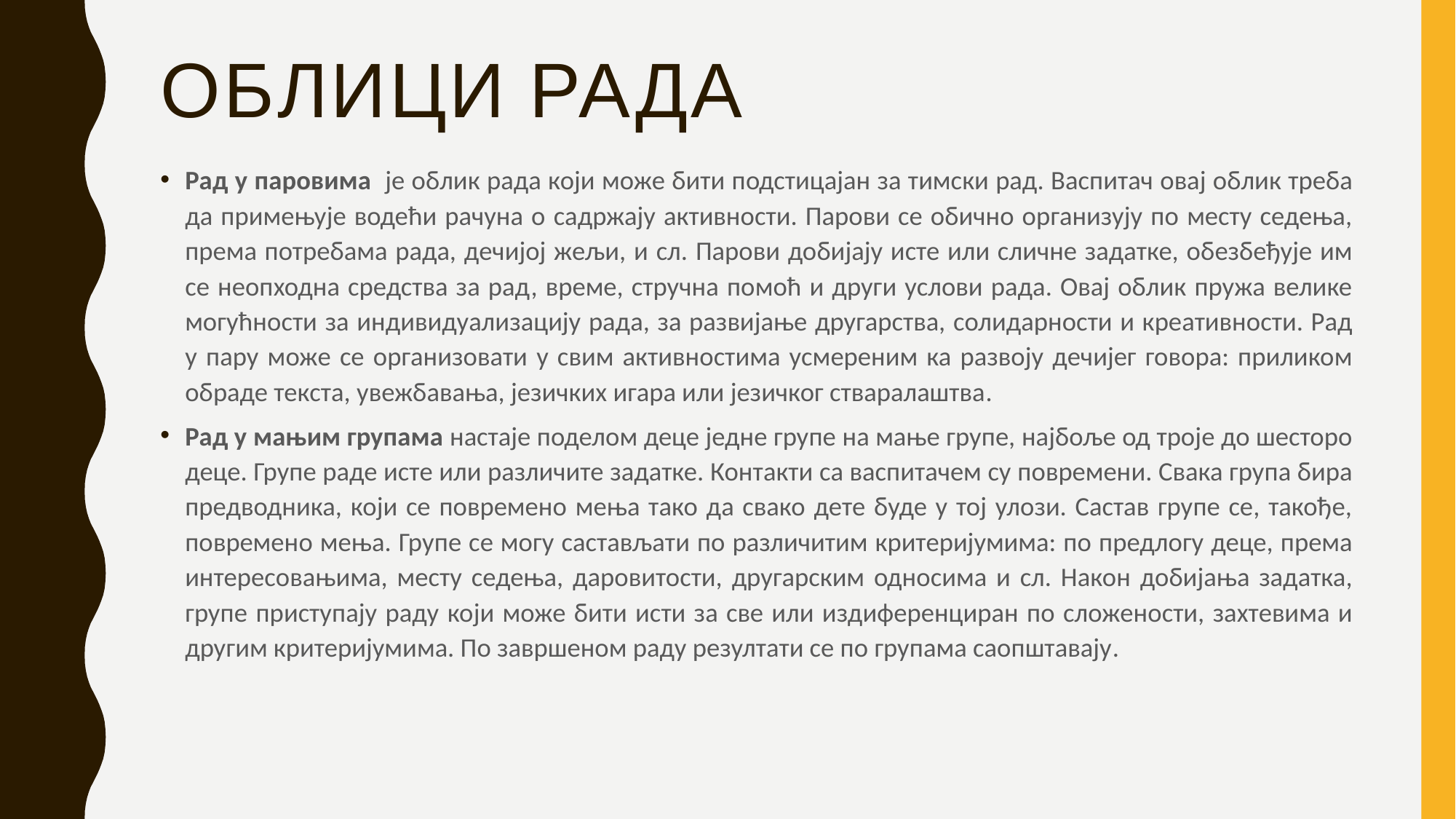

# ОБЛИЦИ РАДА
Рад у паровима  је облик рада који може бити подстицајан за тимски рад. Васпитач овај облик треба да примењује водећи рачуна о садржају активности. Парови се обично организују по месту седења, према потребама рада, дечијој жељи, и сл. Парови добијају исте или сличне задатке, обезбеђује им се неопходна средства за рад, време, стручна помоћ и други услови рада. Овај облик пружа велике могућности за индивидуализацију рада, за развијање другарства, солидарности и креативности. Рад у пару може се организовати у свим активностима усмереним ка развоју дечијег говора: приликом обраде текста, увежбавања, језичких игара или језичког стваралаштва.
Рад у мањим групама настаје поделом деце једне групе на мање групе, најбоље од троје до шесторо деце. Групе раде исте или различите задатке. Контакти са васпитачем су повремени. Свака група бира предводника, који се повремено мења тако да свако дете буде у тој улози. Састав групе се, такође, повремено мења. Групе се могу састављати по различитим критеријумима: по предлогу деце, према интересовањима, месту седења, даровитости, другарским односима и сл. Након добијања задатка, групе приступају раду који може бити исти за све или издиференциран по сложености, захтевима и другим критеријумима. По завршеном раду резултати се по групама саопштавају.